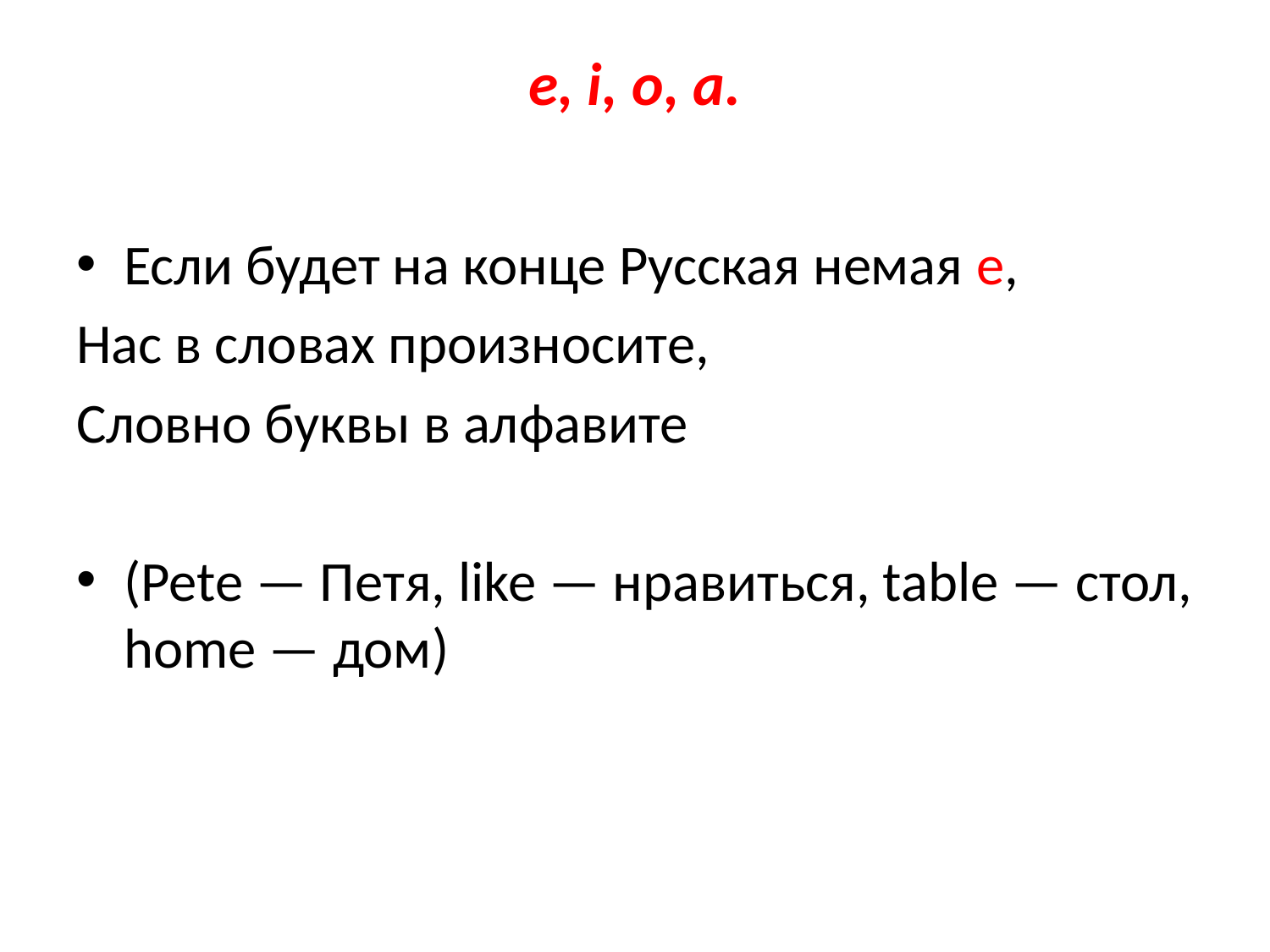

# е, i, о, а.
Если будет на конце Русская немая е,
Нас в словах произносите,
Словно буквы в алфавите

(Pete — Петя, like — нравиться, table — стол, home — дом)